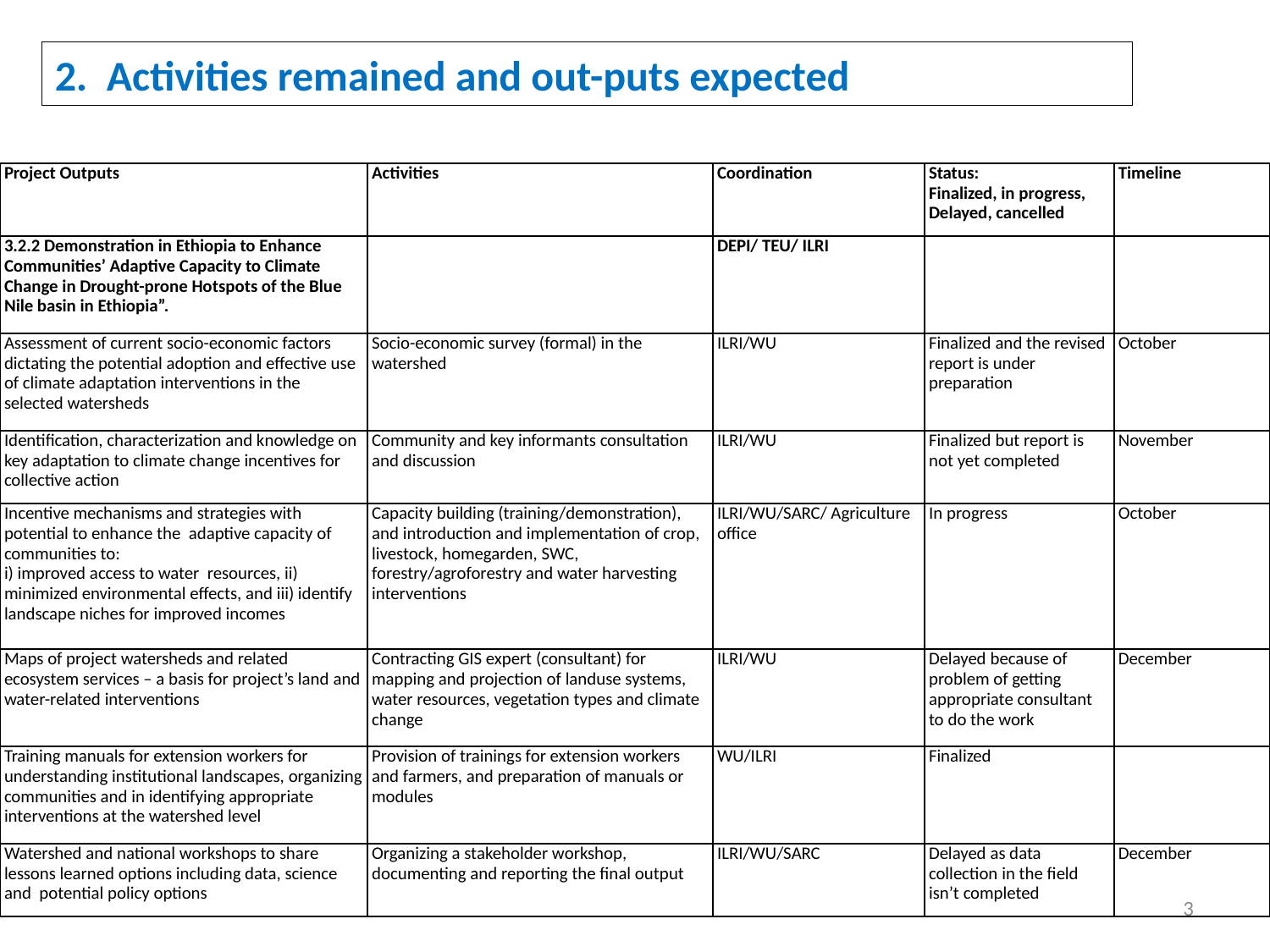

2.  Activities remained and out-puts expected
| Project Outputs | Activities | Coordination | Status: Finalized, in progress, Delayed, cancelled | Timeline |
| --- | --- | --- | --- | --- |
| 3.2.2 Demonstration in Ethiopia to Enhance Communities’ Adaptive Capacity to Climate Change in Drought-prone Hotspots of the Blue Nile basin in Ethiopia”. |  | DEPI/ TEU/ ILRI |  |  |
| Assessment of current socio-economic factors dictating the potential adoption and effective use of climate adaptation interventions in the selected watersheds | Socio-economic survey (formal) in the watershed | ILRI/WU | Finalized and the revised report is under preparation | October |
| Identification, characterization and knowledge on key adaptation to climate change incentives for collective action | Community and key informants consultation and discussion | ILRI/WU | Finalized but report is not yet completed | November |
| Incentive mechanisms and strategies with potential to enhance the adaptive capacity of communities to: i) improved access to water resources, ii) minimized environmental effects, and iii) identify landscape niches for improved incomes | Capacity building (training/demonstration), and introduction and implementation of crop, livestock, homegarden, SWC, forestry/agroforestry and water harvesting interventions | ILRI/WU/SARC/ Agriculture office | In progress | October |
| Maps of project watersheds and related ecosystem services – a basis for project’s land and water-related interventions | Contracting GIS expert (consultant) for mapping and projection of landuse systems, water resources, vegetation types and climate change | ILRI/WU | Delayed because of problem of getting appropriate consultant to do the work | December |
| Training manuals for extension workers for understanding institutional landscapes, organizing communities and in identifying appropriate interventions at the watershed level | Provision of trainings for extension workers and farmers, and preparation of manuals or modules | WU/ILRI | Finalized |  |
| Watershed and national workshops to share lessons learned options including data, science and potential policy options | Organizing a stakeholder workshop, documenting and reporting the final output | ILRI/WU/SARC | Delayed as data collection in the field isn’t completed | December |
3